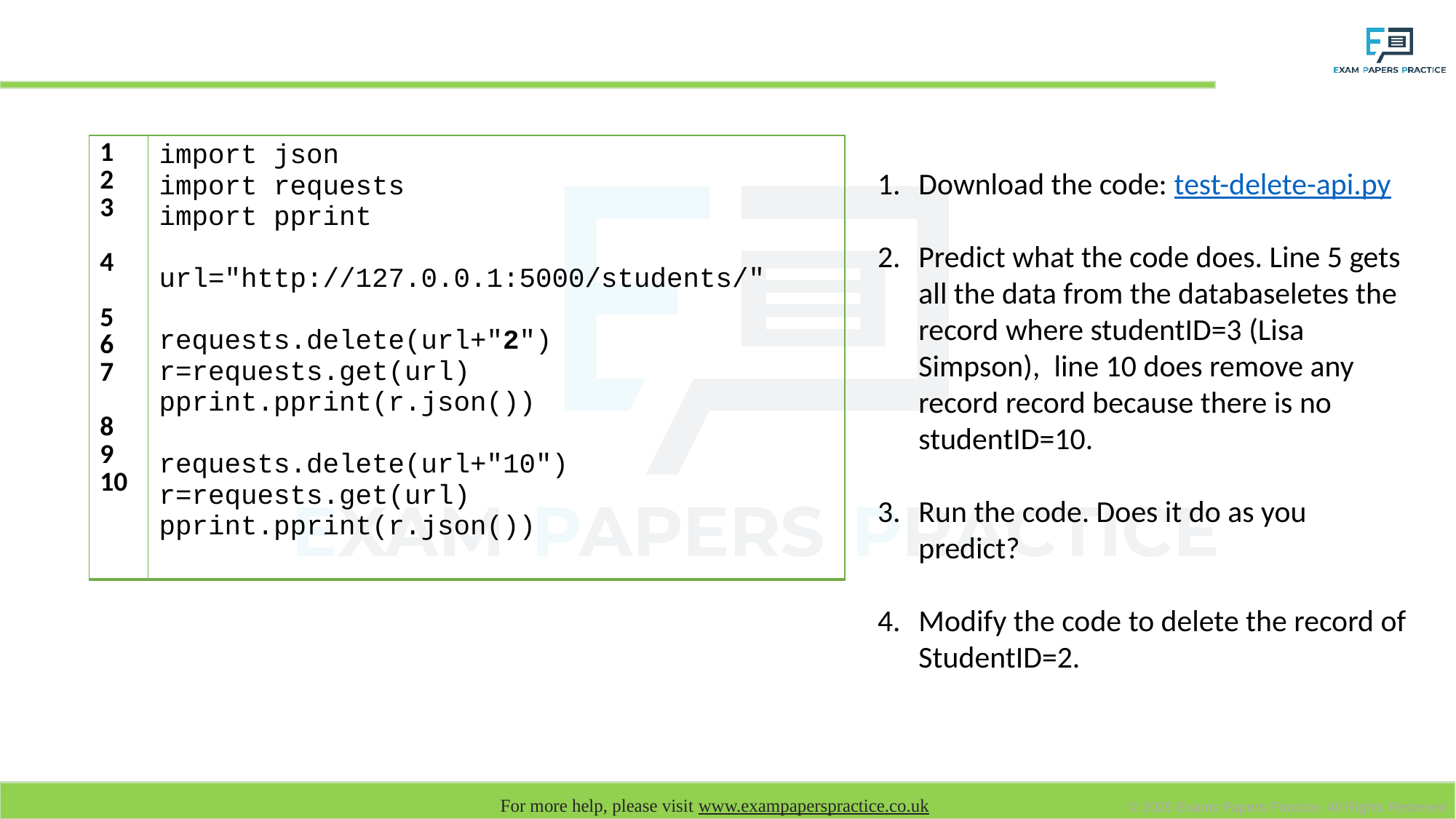

# DELETE
| 1 2 3 4 5 6 7 8 9 10 | import json import requests import pprint url="http://127.0.0.1:5000/students/" requests.delete(url+"2") r=requests.get(url) pprint.pprint(r.json()) requests.delete(url+"10") r=requests.get(url) pprint.pprint(r.json()) |
| --- | --- |
Download the code: test-delete-api.py

Predict what the code does. Line 5 gets all the data from the databaseletes the record where studentID=3 (Lisa Simpson),  line 10 does remove any record record because there is no studentID=10.

Run the code. Does it do as you predict?

Modify the code to delete the record of StudentID=2.